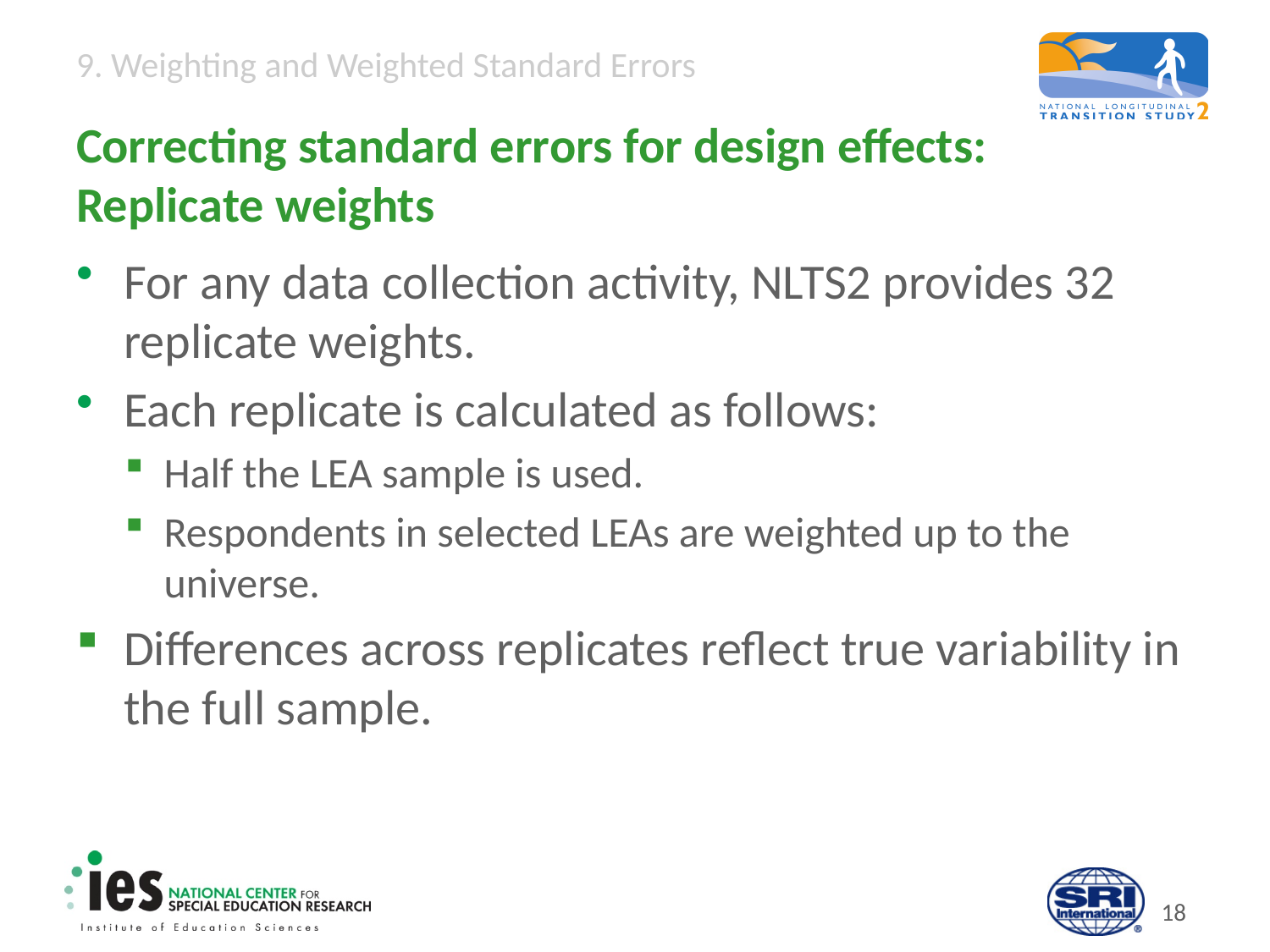

# Correcting standard errors for design effects: Replicate weights
For any data collection activity, NLTS2 provides 32 replicate weights.
Each replicate is calculated as follows:
Half the LEA sample is used.
Respondents in selected LEAs are weighted up to the universe.
Differences across replicates reflect true variability in the full sample.
18